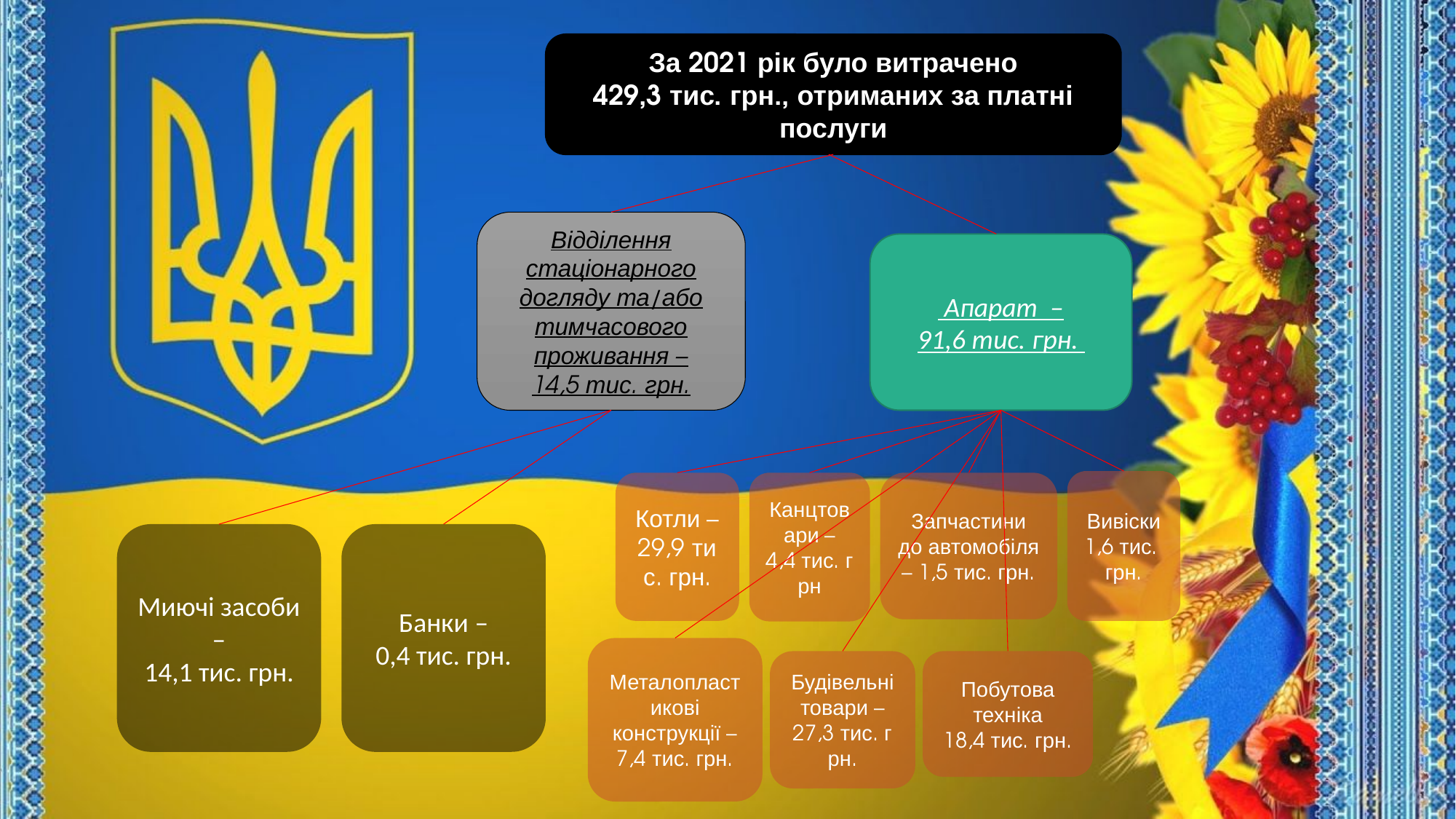

За 2021 рік було витрачено 429,3 тис. грн., отриманих за платні послуги
Відділення стаціонарного догляду та/або тимчасового проживання – 14,5 тис. грн.
 Апарат  – 91,6 тис. грн.
Вивіски 1,6 тис. грн.
Запчастини до автомобіля – 1,5 тис. грн.
Котли – 29,9 тис. грн.
Канцтовари – 4,4 тис. грн
Банки – 0,4 тис. грн.
Миючі засоби – 14,1 тис. грн.
Металопластикові конструкції – 7,4 тис. грн.
Будівельні товари – 27,3 тис. грн.
Побутова техніка 18,4 тис. грн.